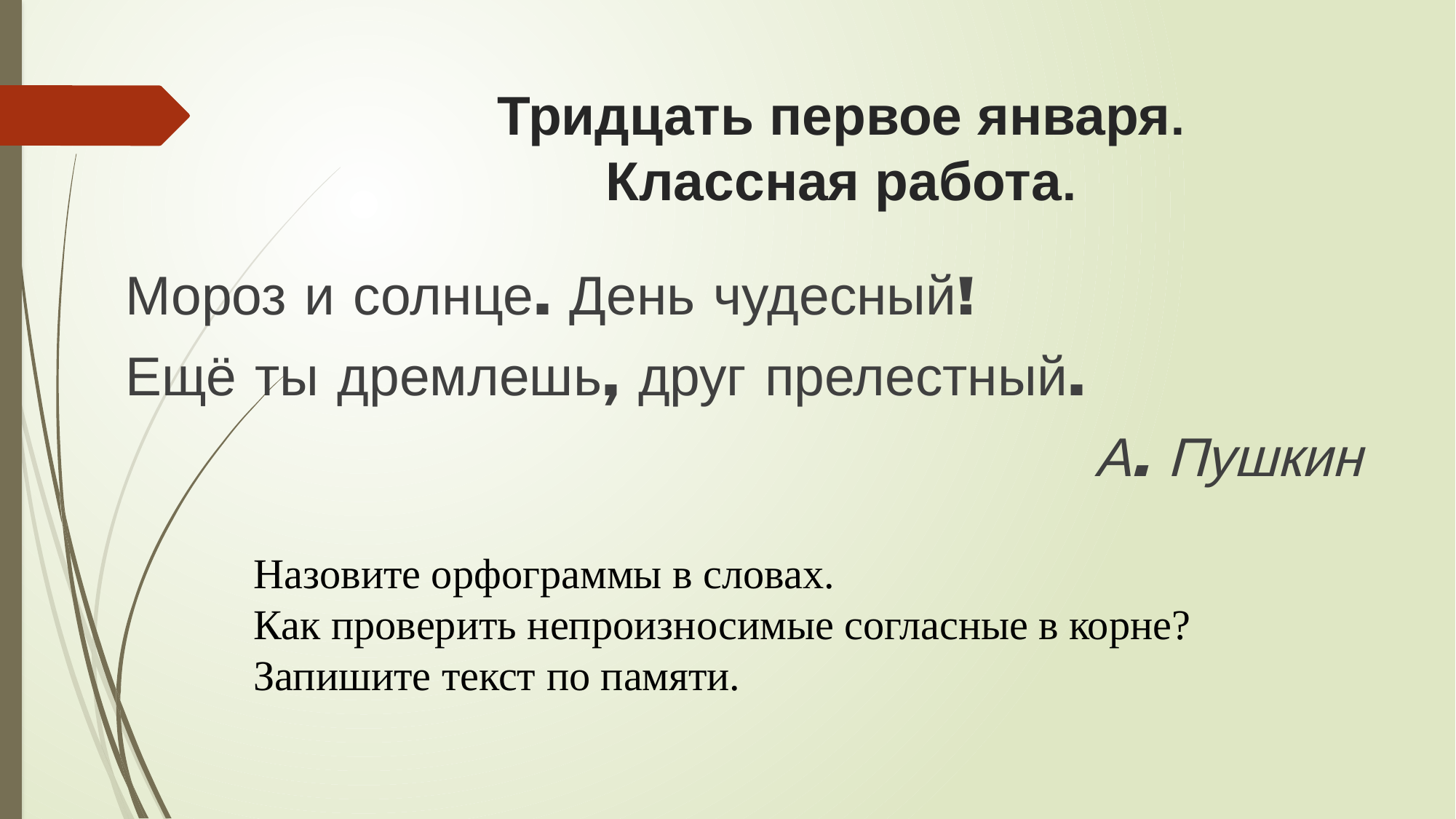

# Тридцать первое января. Классная работа.
Мороз и солнце. День чудесный!
Ещё ты дремлешь, друг прелестный.
А. Пушкин

Назовите орфограммы в словах.
Как проверить непроизносимые согласные в корне?
Запишите текст по памяти.